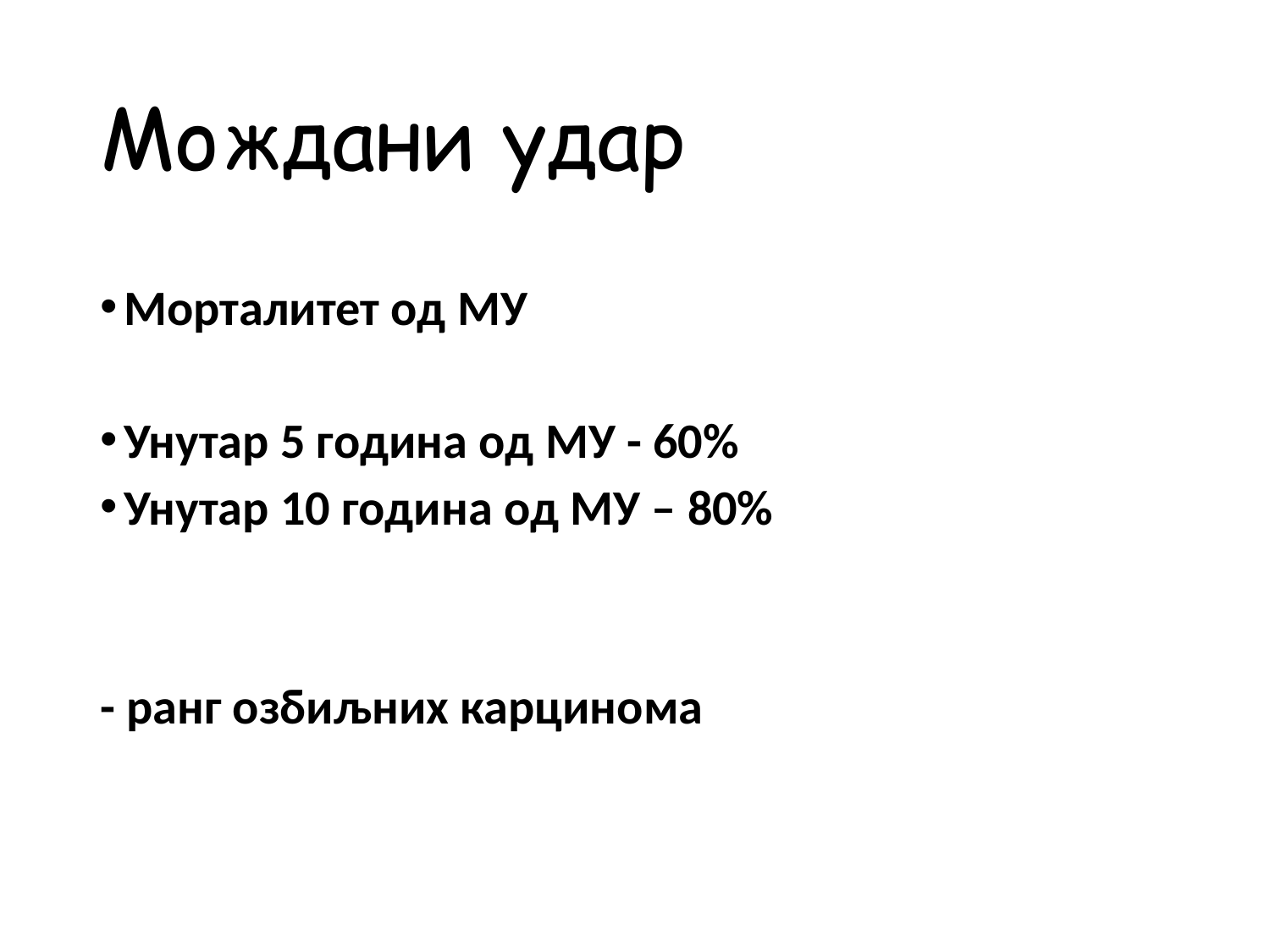

# Мождани удар
Морталитет од МУ

Унутар 5 година од МУ - 60%
Унутар 10 година од МУ – 80%

- ранг озбиљних карцинома